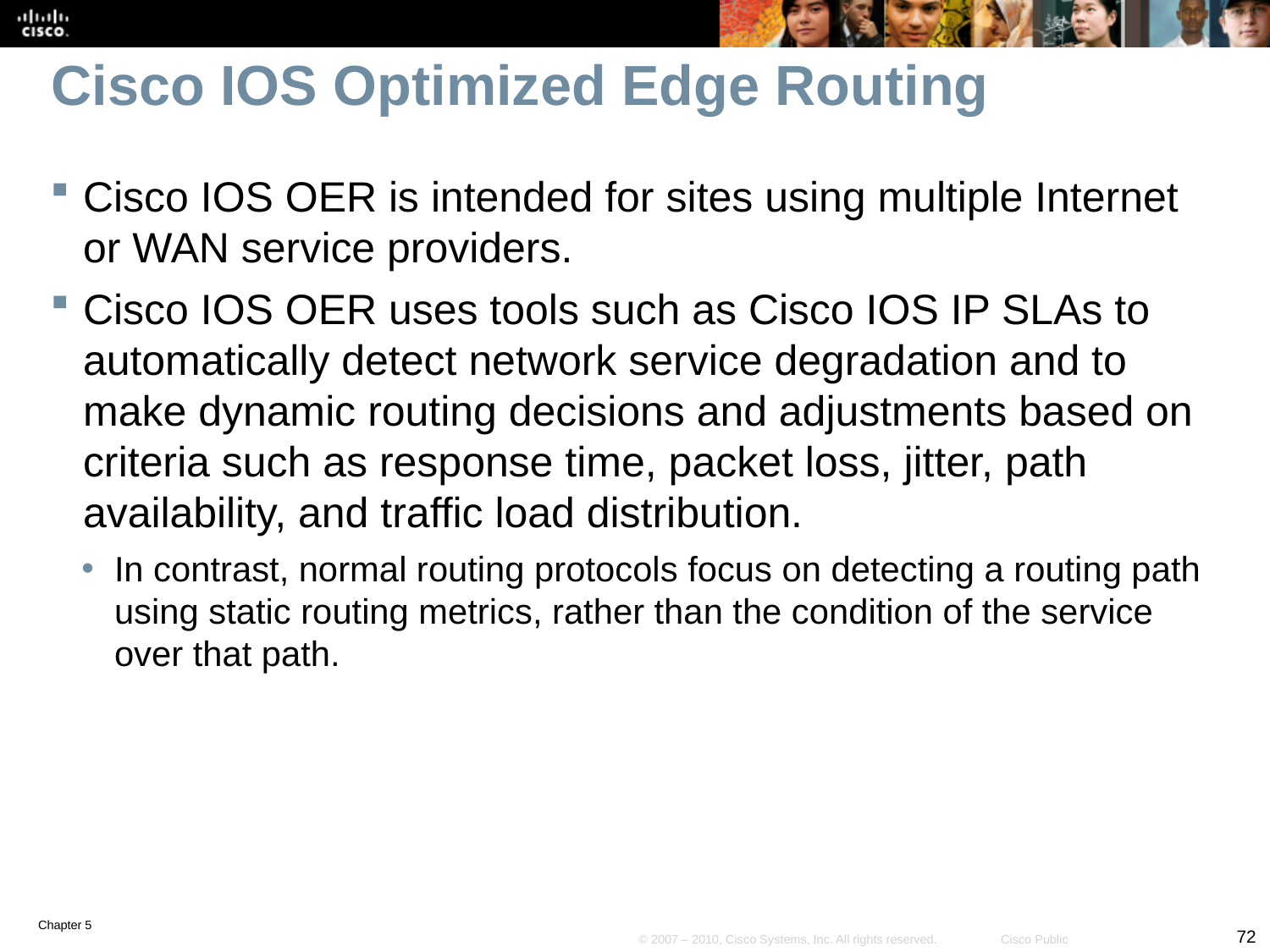

# Cisco IOS Optimized Edge Routing
Cisco IOS OER is intended for sites using multiple Internet or WAN service providers.
Cisco IOS OER uses tools such as Cisco IOS IP SLAs to automatically detect network service degradation and to make dynamic routing decisions and adjustments based on criteria such as response time, packet loss, jitter, path availability, and traffic load distribution.
In contrast, normal routing protocols focus on detecting a routing path using static routing metrics, rather than the condition of the service over that path.